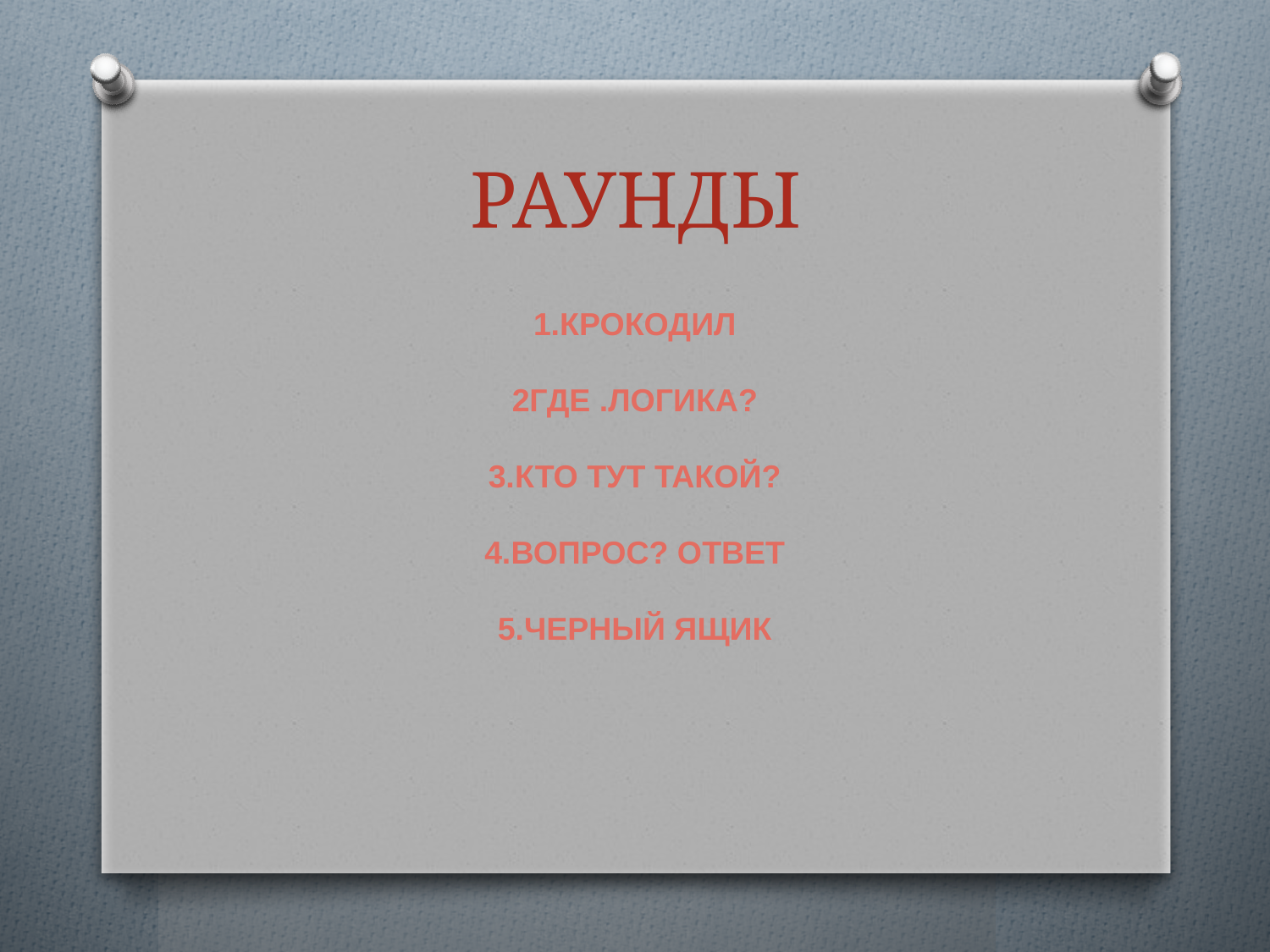

# РАУНДЫ
1.Крокодил

2Где .логика?

3.Кто тут такой?

4.Вопрос? Ответ

5.Черный ящик